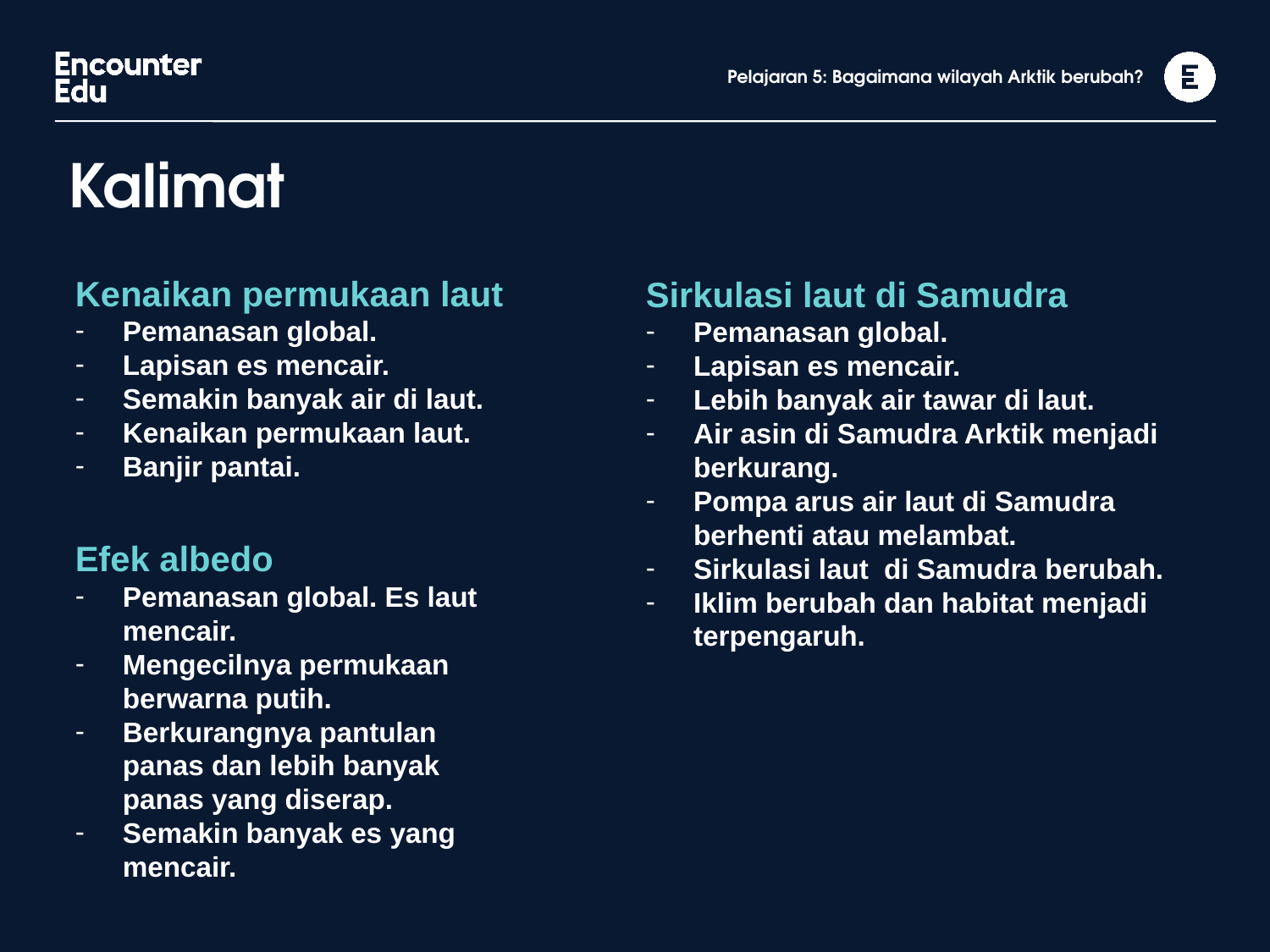

# Pelajaran 5: Bagaimana wilayah Arktik berubah?
Kalimat
Kenaikan permukaan laut
Pemanasan global.
Lapisan es mencair.
Semakin banyak air di laut.
Kenaikan permukaan laut.
Banjir pantai.
Sirkulasi laut di Samudra
Pemanasan global.
Lapisan es mencair.
Lebih banyak air tawar di laut.
Air asin di Samudra Arktik menjadi berkurang.
Pompa arus air laut di Samudra berhenti atau melambat.
Sirkulasi laut  di Samudra berubah.
Iklim berubah dan habitat menjadi terpengaruh.
Efek albedo
Pemanasan global. Es laut mencair.
Mengecilnya permukaan berwarna putih.
Berkurangnya pantulan panas dan lebih banyak panas yang diserap.
Semakin banyak es yang mencair.